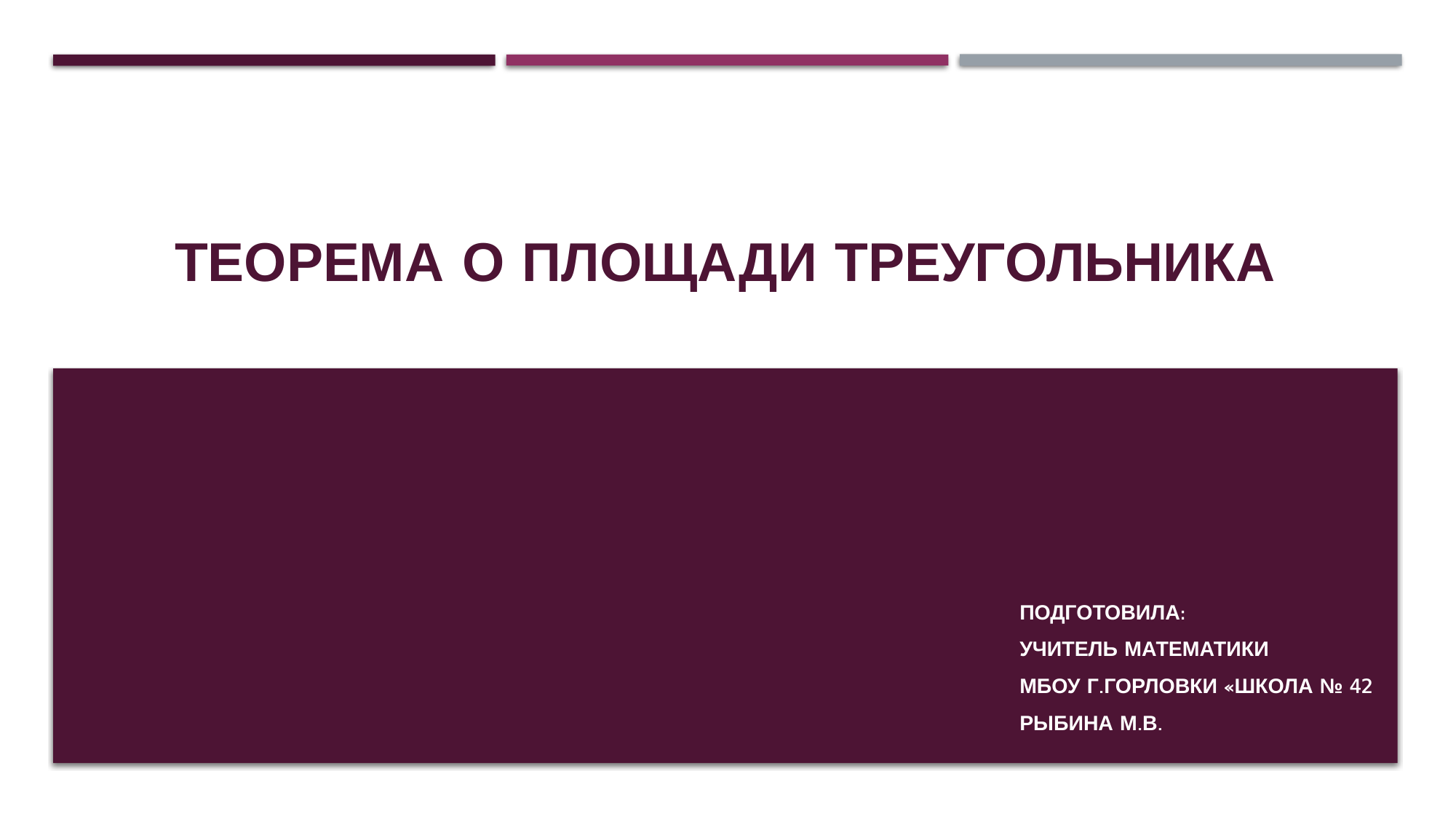

# Теорема о площади треугольника
Подготовила:
учитель математики
МБОУ Г.ГОРЛОВКИ «ШКОЛА № 42
Рыбина М.В.